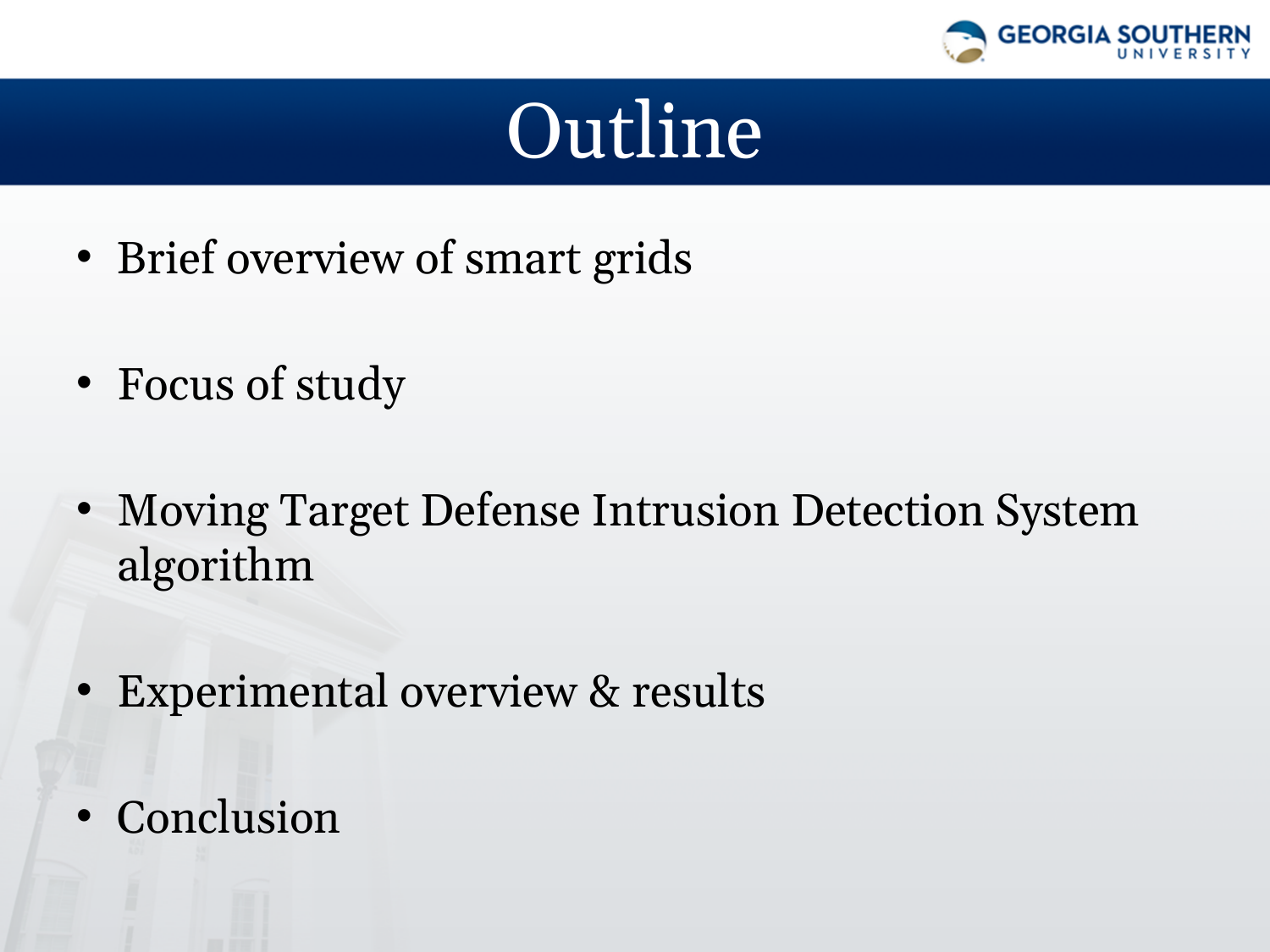

# Outline
Brief overview of smart grids

Focus of study

Moving Target Defense Intrusion Detection System algorithm

Experimental overview & results

Conclusion